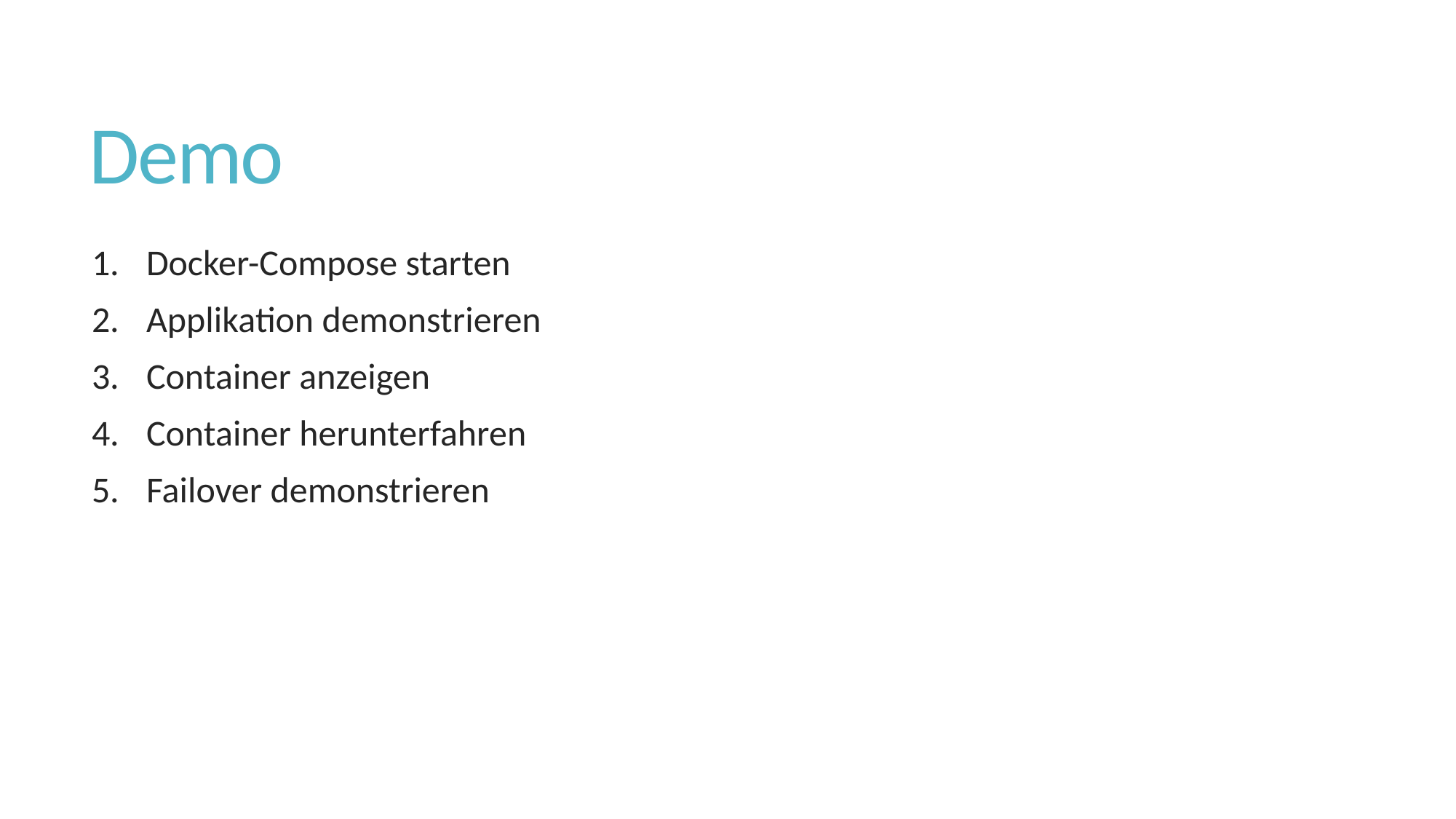

# Demo
Docker-Compose starten
Applikation demonstrieren
Container anzeigen
Container herunterfahren
Failover demonstrieren